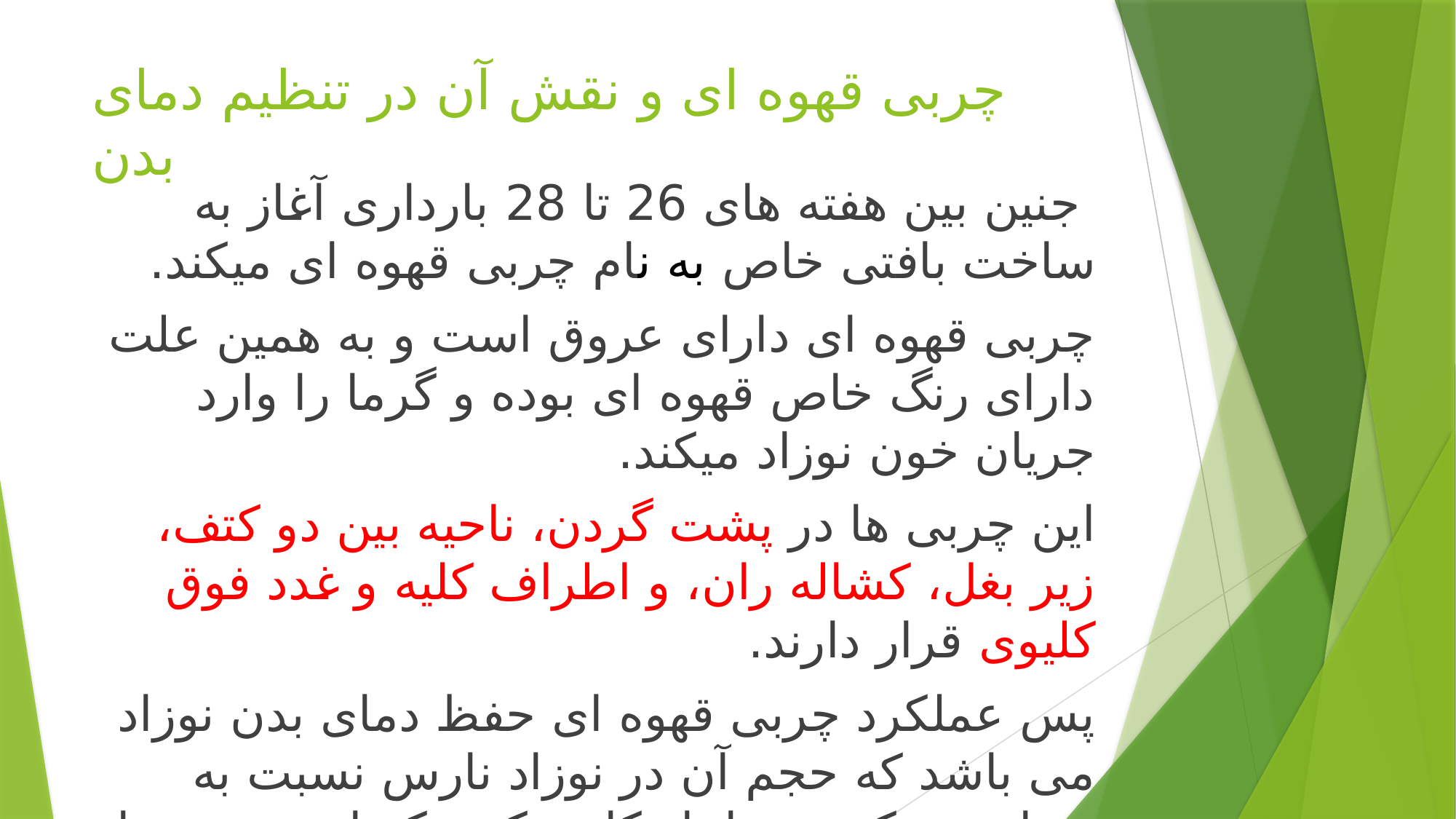

# چربی قهوه ای و نقش آن در تنظیم دمای بدن
 جنین بین هفته های 26 تا 28 بارداری آغاز به ساخت بافتی خاص به نام چربی قهوه ای میکند.
چربی قهوه ای دارای عروق است و به همین علت دارای رنگ خاص قهوه ای بوده و گرما را وارد جریان خون نوزاد میکند.
این چربی ها در پشت گردن، ناحیه بین دو کتف، زیر بغل، کشاله ران، و اطراف کلیه و غدد فوق کلیوی قرار دارند.
پس عملکرد چربی قهوه ای حفظ دمای بدن نوزاد می باشد که حجم آن در نوزاد نارس نسبت به نوزاد ترم کمتر وما بایدکاری کنیم که این چربی ها ذخیره بماند.(پایداری دمای بدن-مراقبت پوست با پوست-شیردهی مکرر )